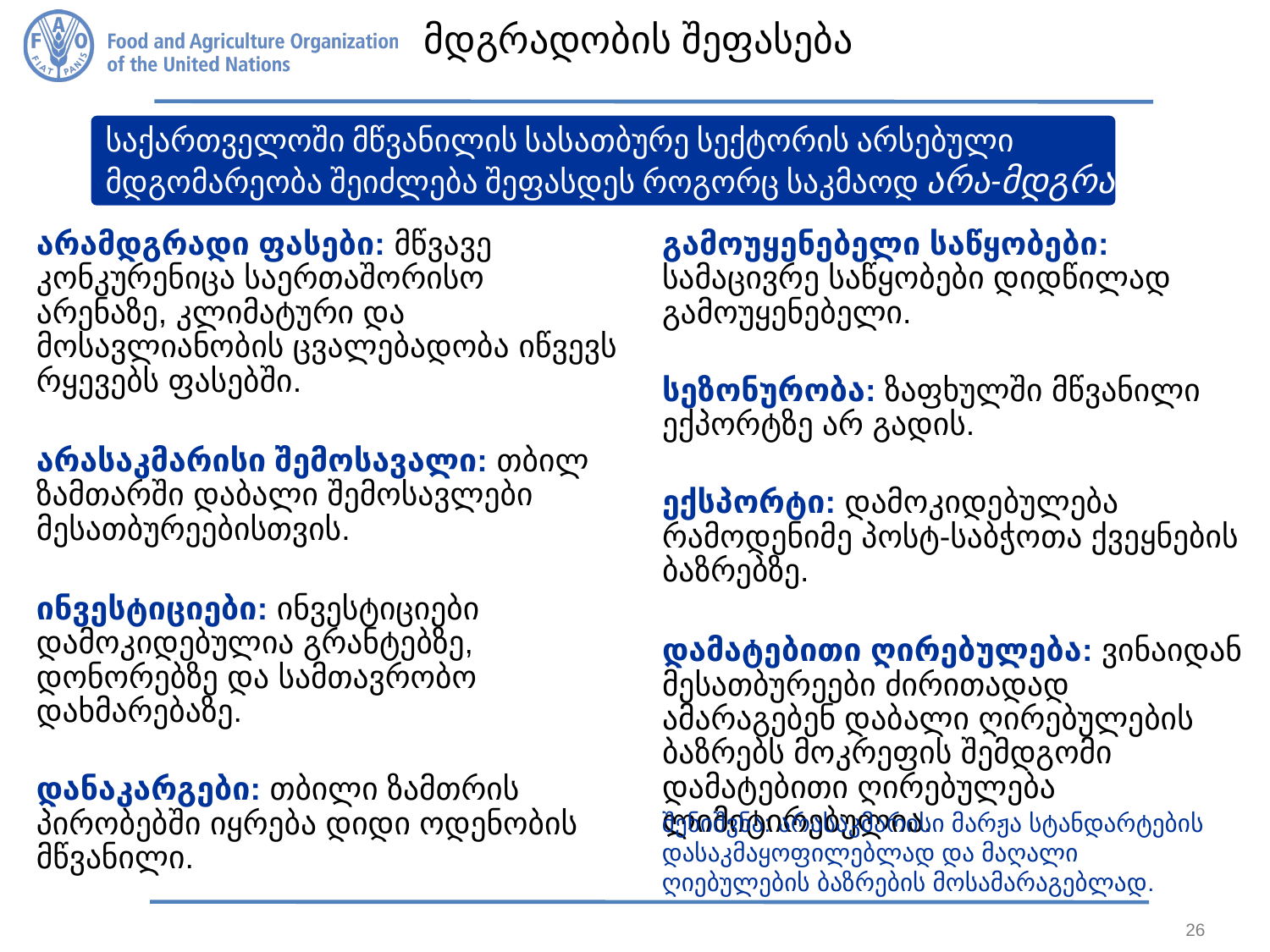

# მდგრადობის შეფასება
საქართველოში მწვანილის სასათბურე სექტორის არსებული მდგომარეობა შეიძლება შეფასდეს როგორც საკმაოდ არა-მდგრადი.

არამდგრადი ფასები: მწვავე კონკურენიცა საერთაშორისო არენაზე, კლიმატური და მოსავლიანობის ცვალებადობა იწვევს რყევებს ფასებში.

არასაკმარისი შემოსავალი: თბილ ზამთარში დაბალი შემოსავლები მესათბურეებისთვის.

ინვესტიციები: ინვესტიციები დამოკიდებულია გრანტებზე, დონორებზე და სამთავრობო დახმარებაზე.

დანაკარგები: თბილი ზამთრის პირობებში იყრება დიდი ოდენობის მწვანილი.

გამოუყენებელი საწყობები: სამაცივრე საწყობები დიდწილად გამოუყენებელი.

სეზონურობა: ზაფხულში მწვანილი ექპორტზე არ გადის.

ექსპორტი: დამოკიდებულება რამოდენიმე პოსტ-საბჭოთა ქვეყნების ბაზრებზე.

დამატებითი ღირებულება: ვინაიდან მესათბურეები ძირითადად ამარაგებენ დაბალი ღირებულების ბაზრებს მოკრეფის შემდგომი დამატებითი ღირებულება ლიმიტირებულია.
შენიშვნა: არასაკმარისი მარჟა სტანდარტების დასაკმაყოფილებლად და მაღალი ღიებულების ბაზრების მოსამარაგებლად.
26